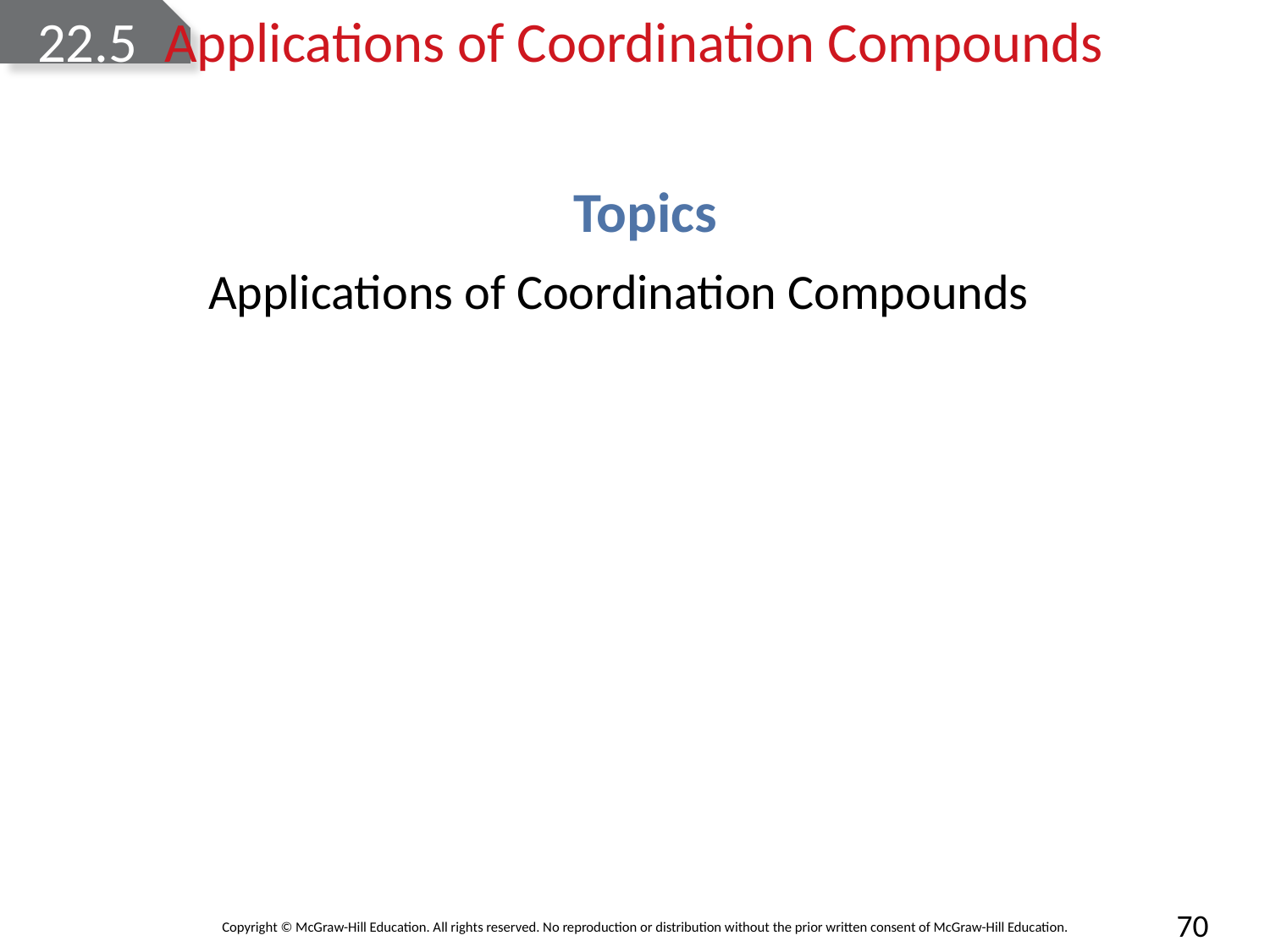

# 22.5	Applications of Coordination Compounds
Topics
Applications of Coordination Compounds